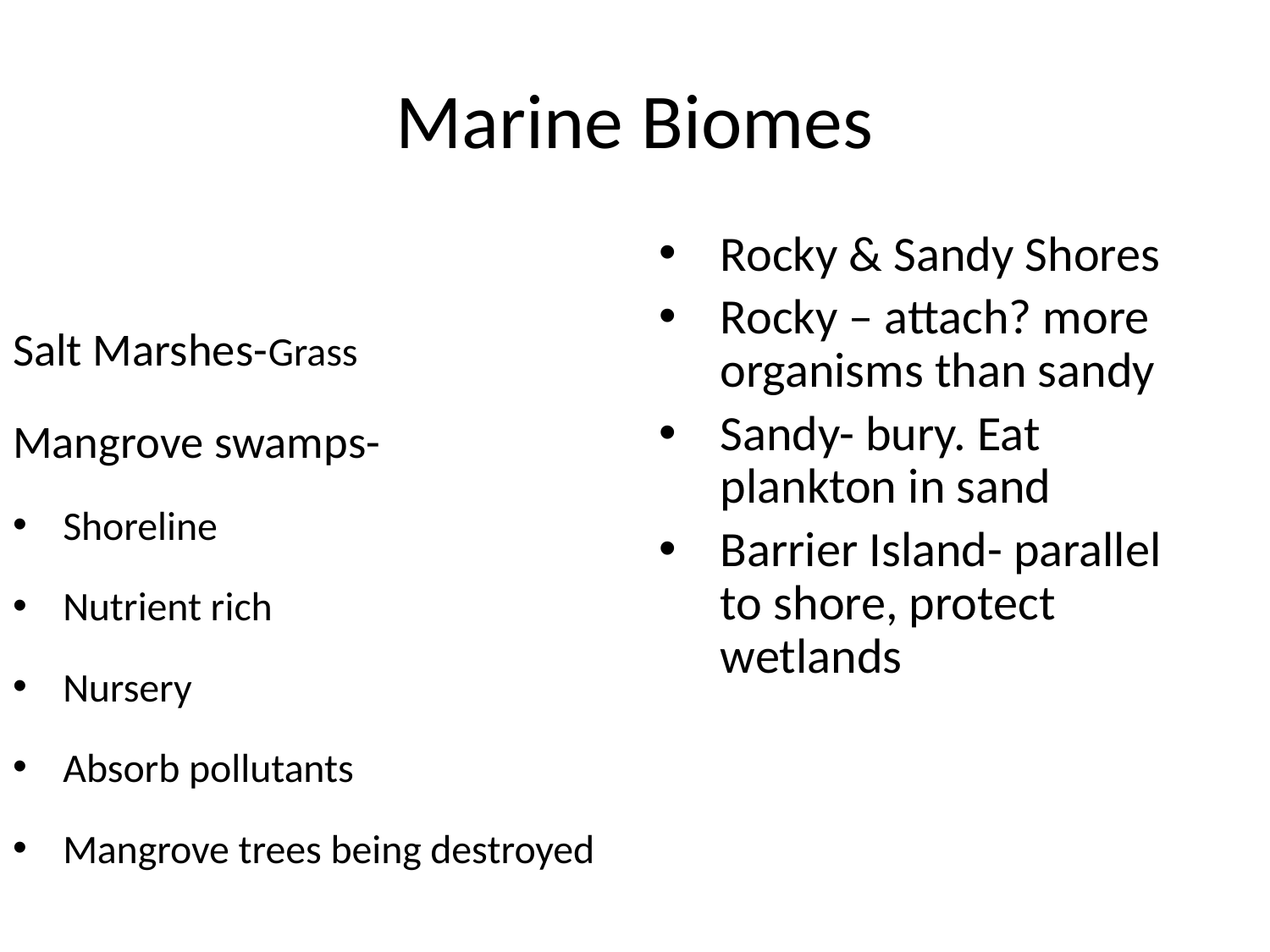

# Marine Biomes
Rocky & Sandy Shores
Rocky – attach? more organisms than sandy
Sandy- bury. Eat plankton in sand
Barrier Island- parallel to shore, protect wetlands
Salt Marshes-Grass
Mangrove swamps-
Shoreline
Nutrient rich
Nursery
Absorb pollutants
Mangrove trees being destroyed